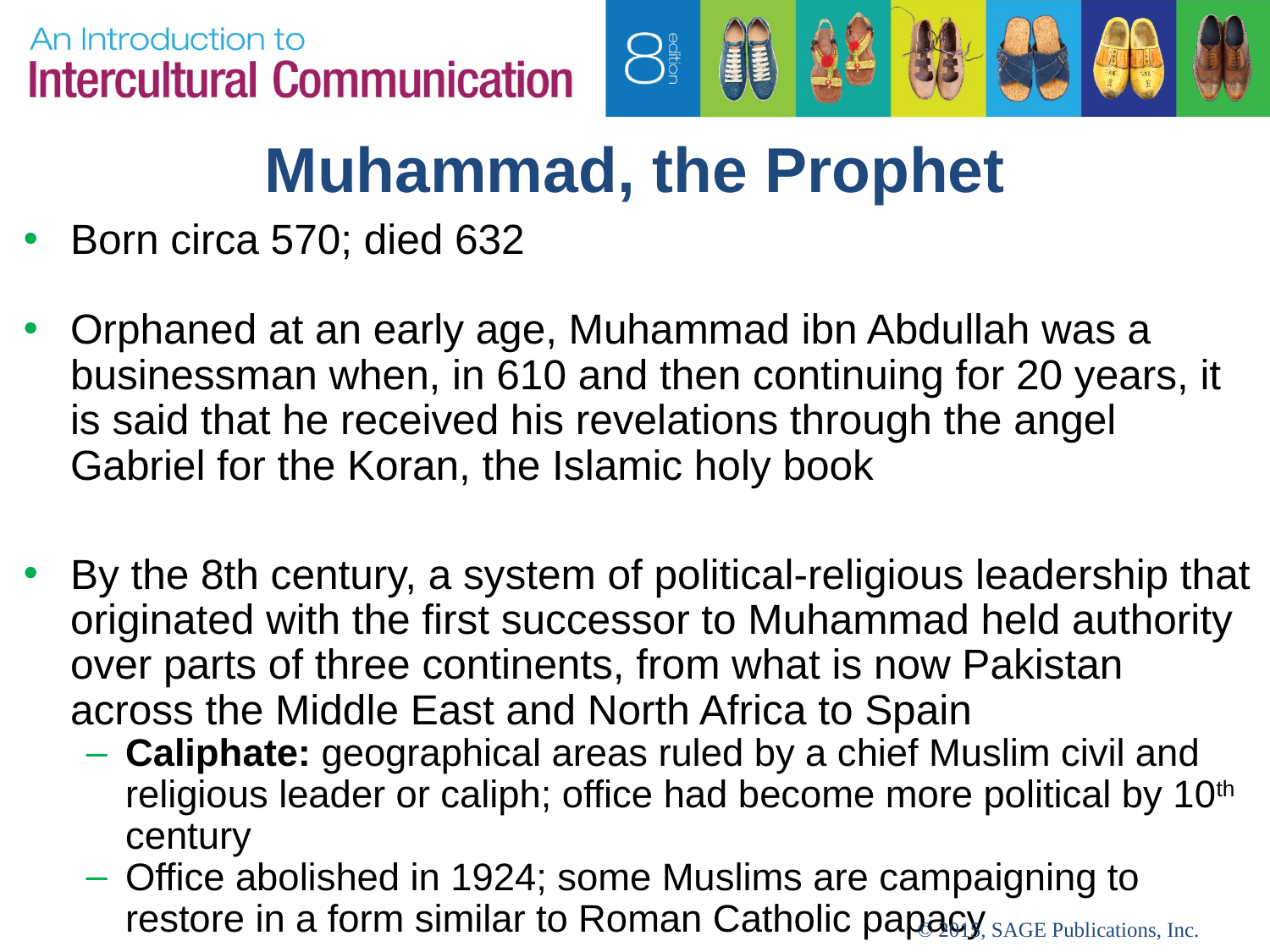

# Muhammad, the Prophet
Born circa 570; died 632

Orphaned at an early age, Muhammad ibn Abdullah was a businessman when, in 610 and then continuing for 20 years, it is said that he received his revelations through the angel Gabriel for the Koran, the Islamic holy book

By the 8th century, a system of political-religious leadership that originated with the first successor to Muhammad held authority over parts of three continents, from what is now Pakistan across the Middle East and North Africa to Spain
Caliphate: geographical areas ruled by a chief Muslim civil and religious leader or caliph; office had become more political by 10th century
Office abolished in 1924; some Muslims are campaigning to restore in a form similar to Roman Catholic papacy

© 2015, SAGE Publications, Inc.